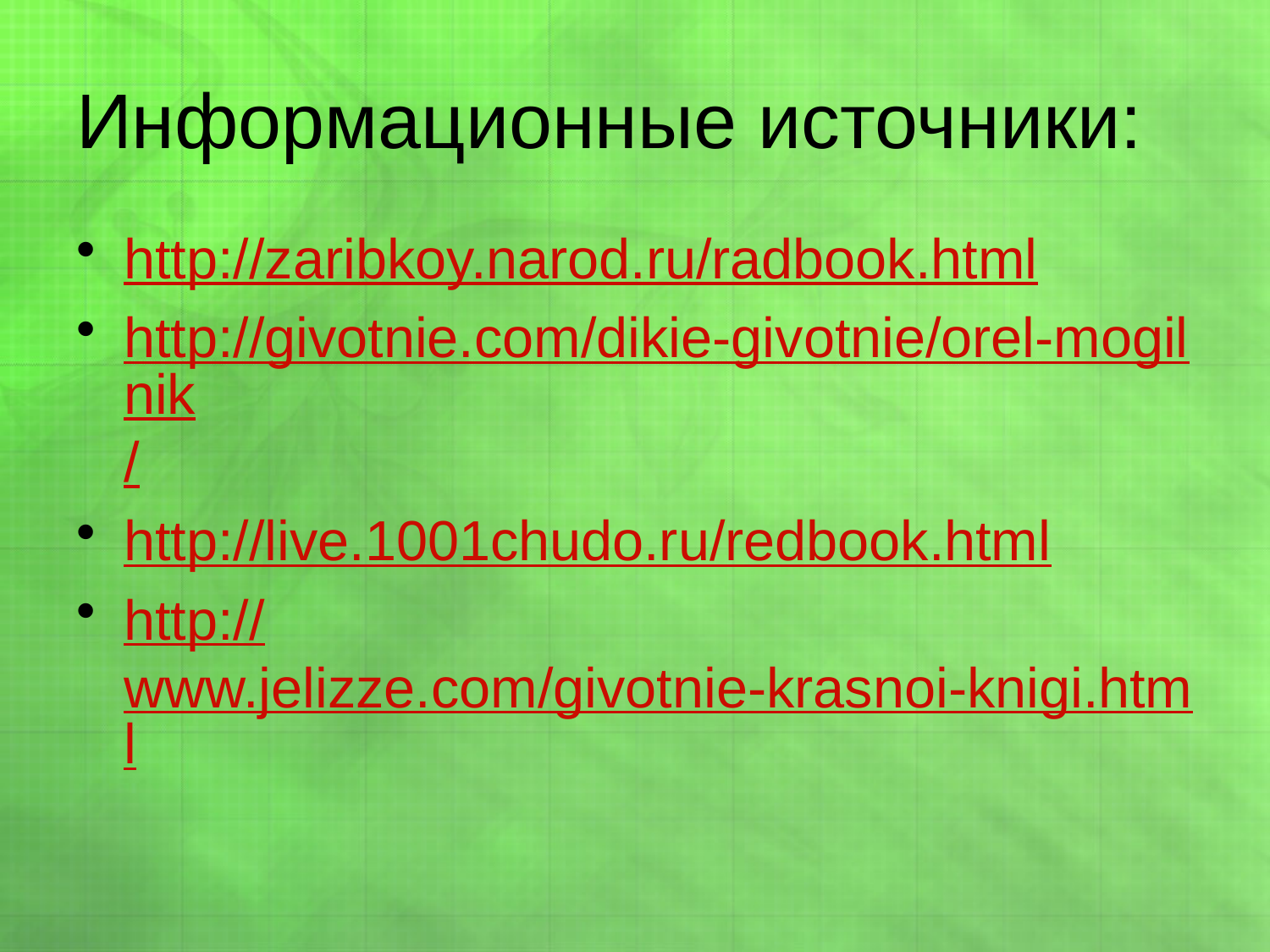

# Информационные источники:
http://zaribkoy.narod.ru/radbook.html
http://givotnie.com/dikie-givotnie/orel-mogilnik/
http://live.1001chudo.ru/redbook.html
http://www.jelizze.com/givotnie-krasnoi-knigi.html